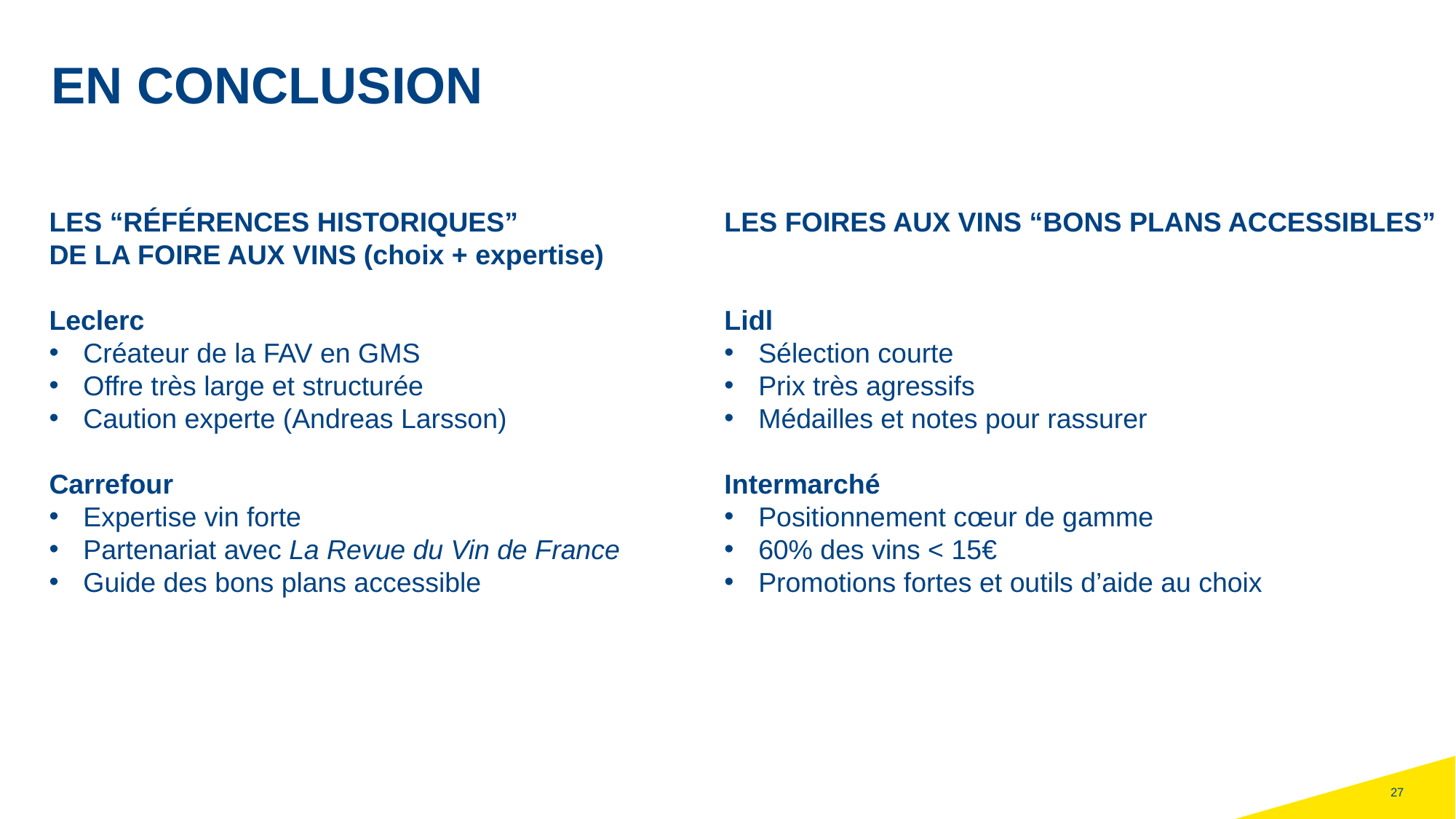

# EN CONCLUSION
LES “RÉFÉRENCES HISTORIQUES”
DE LA FOIRE AUX VINS (choix + expertise)

Leclerc
Créateur de la FAV en GMS
Offre très large et structurée
Caution experte (Andreas Larsson)

Carrefour
Expertise vin forte
Partenariat avec La Revue du Vin de France
Guide des bons plans accessible

LES FOIRES AUX VINS “BONS PLANS ACCESSIBLES”

Lidl
Sélection courte
Prix très agressifs
Médailles et notes pour rassurer

Intermarché
Positionnement cœur de gamme
60% des vins < 15€
Promotions fortes et outils d’aide au choix
27